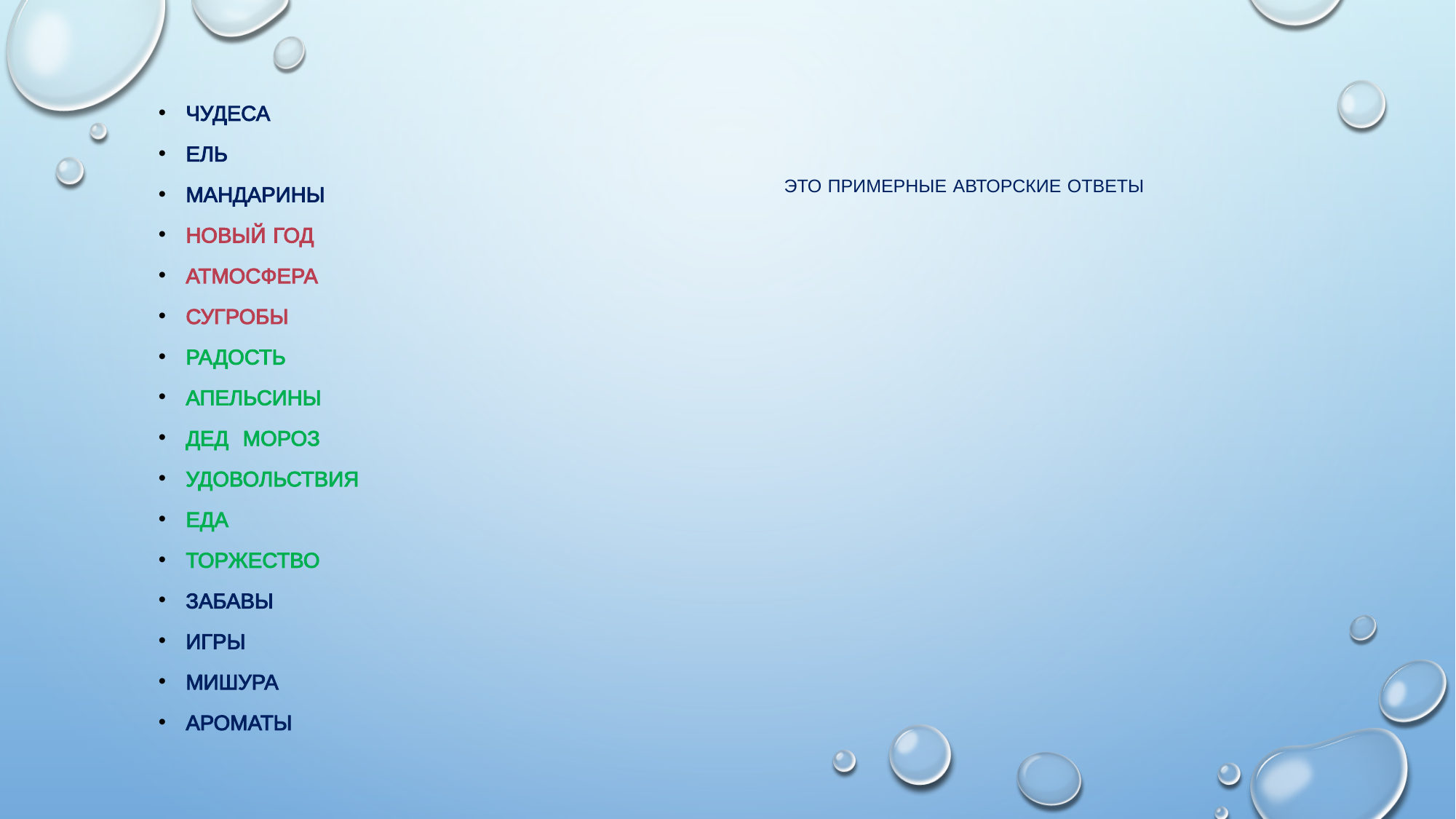

# Это примерные авторские ответы
Чудеса
Ель
Мандарины
Новый год
АТМОСФЕРА
Сугробы
Радость
АПЕЛЬСИНЫ
Дед  мороз
Удовольствия
Еда
Торжество
Забавы
Игры
Мишура
Ароматы